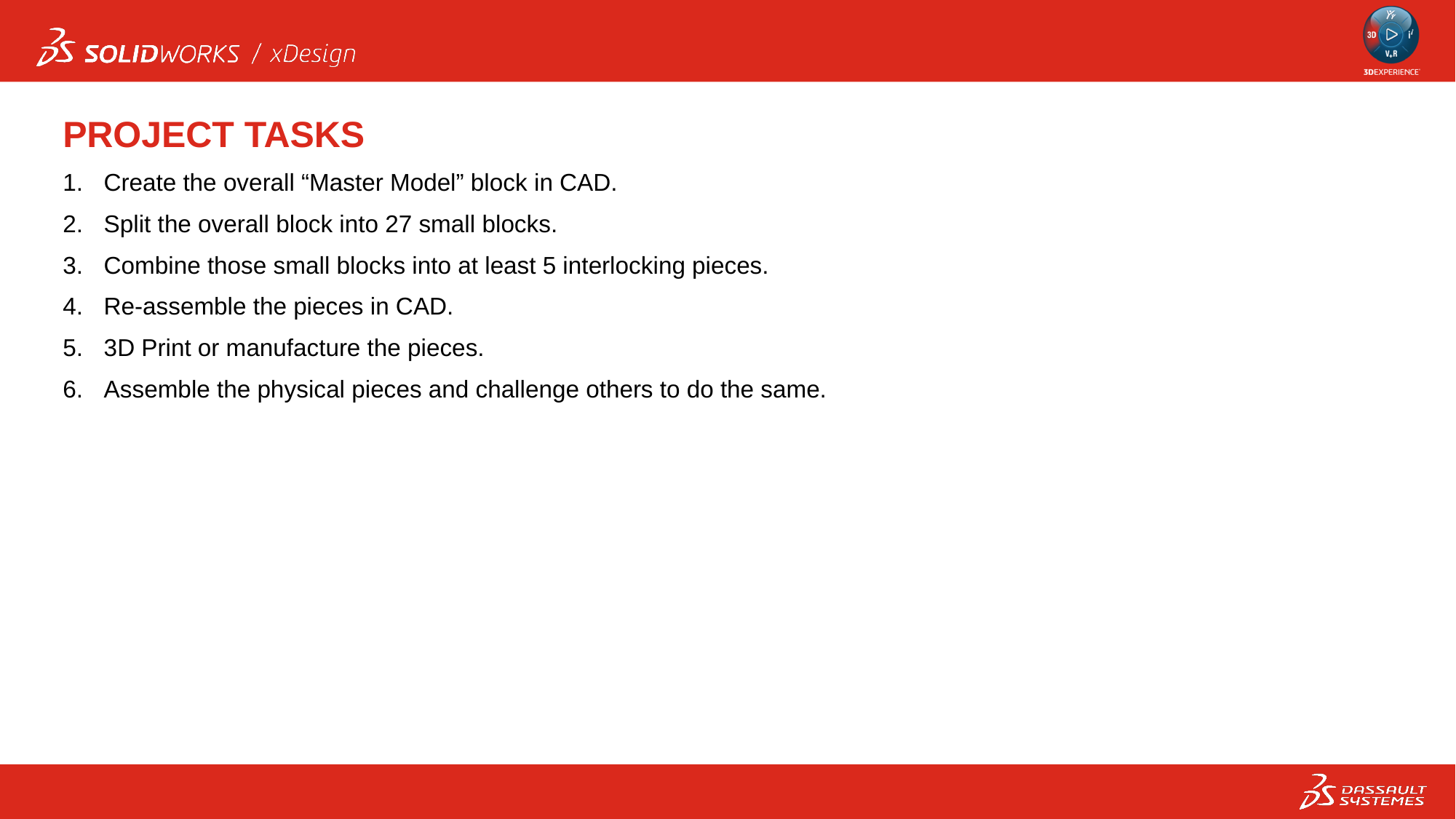

PROJECT TASKS
Create the overall “Master Model” block in CAD.
Split the overall block into 27 small blocks.
Combine those small blocks into at least 5 interlocking pieces.
Re-assemble the pieces in CAD.
3D Print or manufacture the pieces.
Assemble the physical pieces and challenge others to do the same.